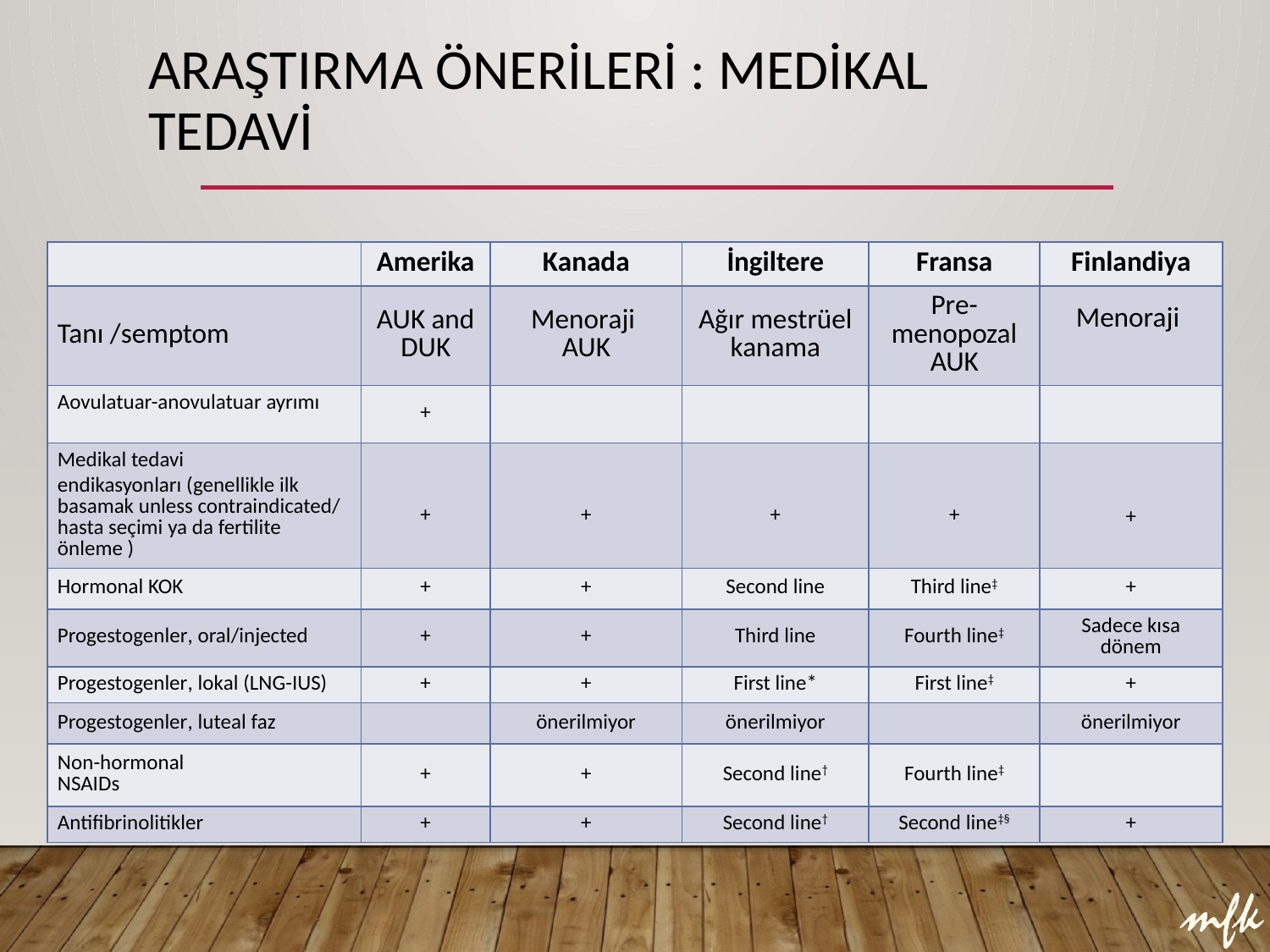

# Araştırma Önerileri : Medikal Tedavi
|  | Amerika | Kanada | İngiltere | Fransa | Finlandiya |
| --- | --- | --- | --- | --- | --- |
| Tanı /semptom | AUK and DUK | Menoraji AUK | Ağır mestrüel kanama | Pre-menopozal AUK | Menoraji |
| Aovulatuar-anovulatuar ayrımı | + |  |  |  |  |
| Medikal tedavi endikasyonları (genellikle ilk basamak unless contraindicated/ hasta seçimi ya da fertilite önleme ) | + | + | + | + | + |
| Hormonal KOK | + | + | Second line | Third line‡ | + |
| Progestogenler, oral/injected | + | + | Third line | Fourth line‡ | Sadece kısa dönem |
| Progestogenler, lokal (LNG-IUS) | + | + | First line\* | First line‡ | + |
| Progestogenler, luteal faz |  | önerilmiyor | önerilmiyor |  | önerilmiyor |
| Non-hormonal NSAIDs | + | + | Second line† | Fourth line‡ |  |
| Antifibrinolitikler | + | + | Second line† | Second line‡§ | + |